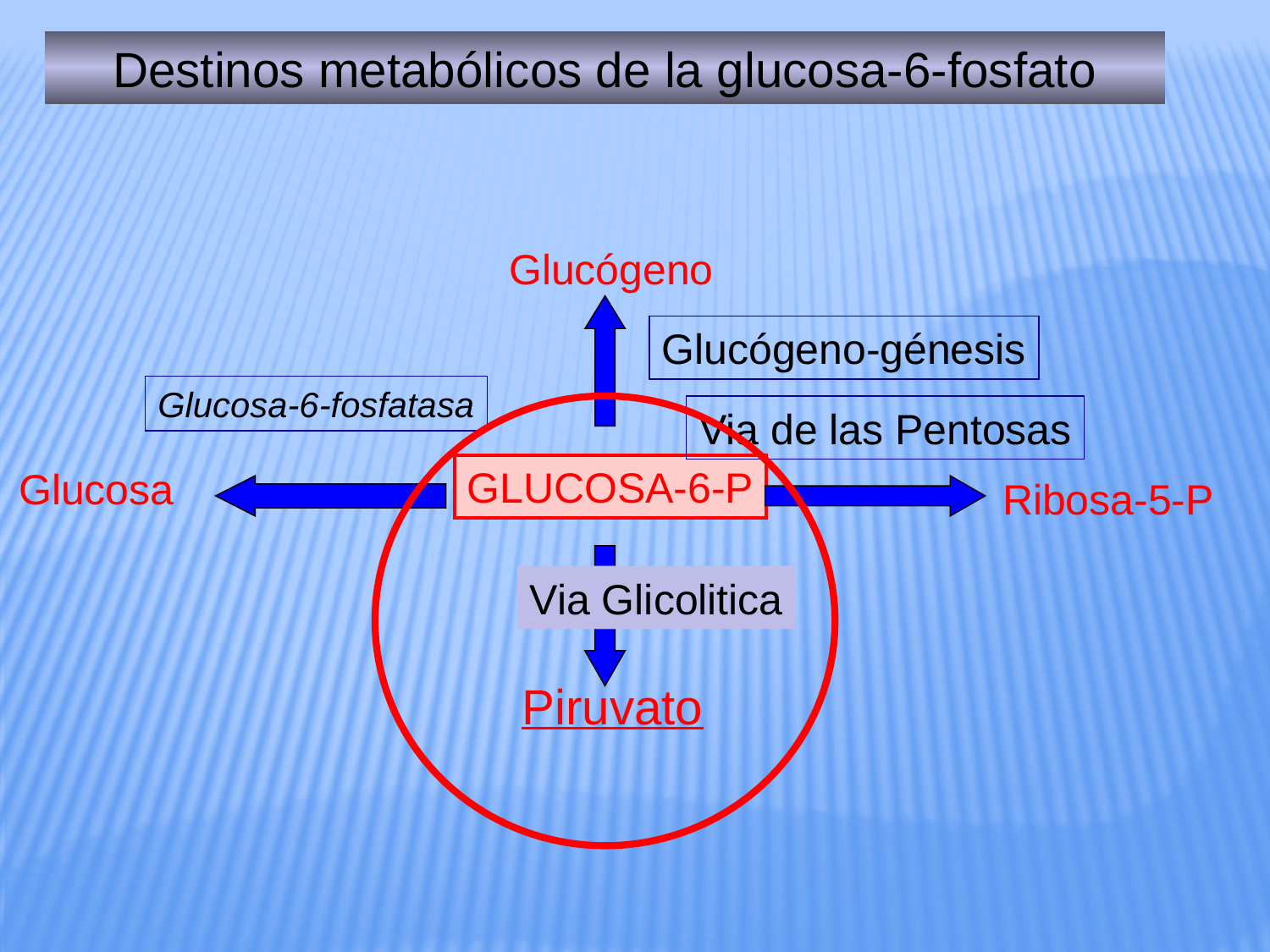

Destinos metabólicos de la glucosa-6-fosfato
Glucógeno

Glucógeno-génesis
Glucosa-6-fosfatasa

Via de las Pentosas
GLUCOSA-6-P
Glucosa
Ribosa-5-P

Via Glicolitica
Piruvato